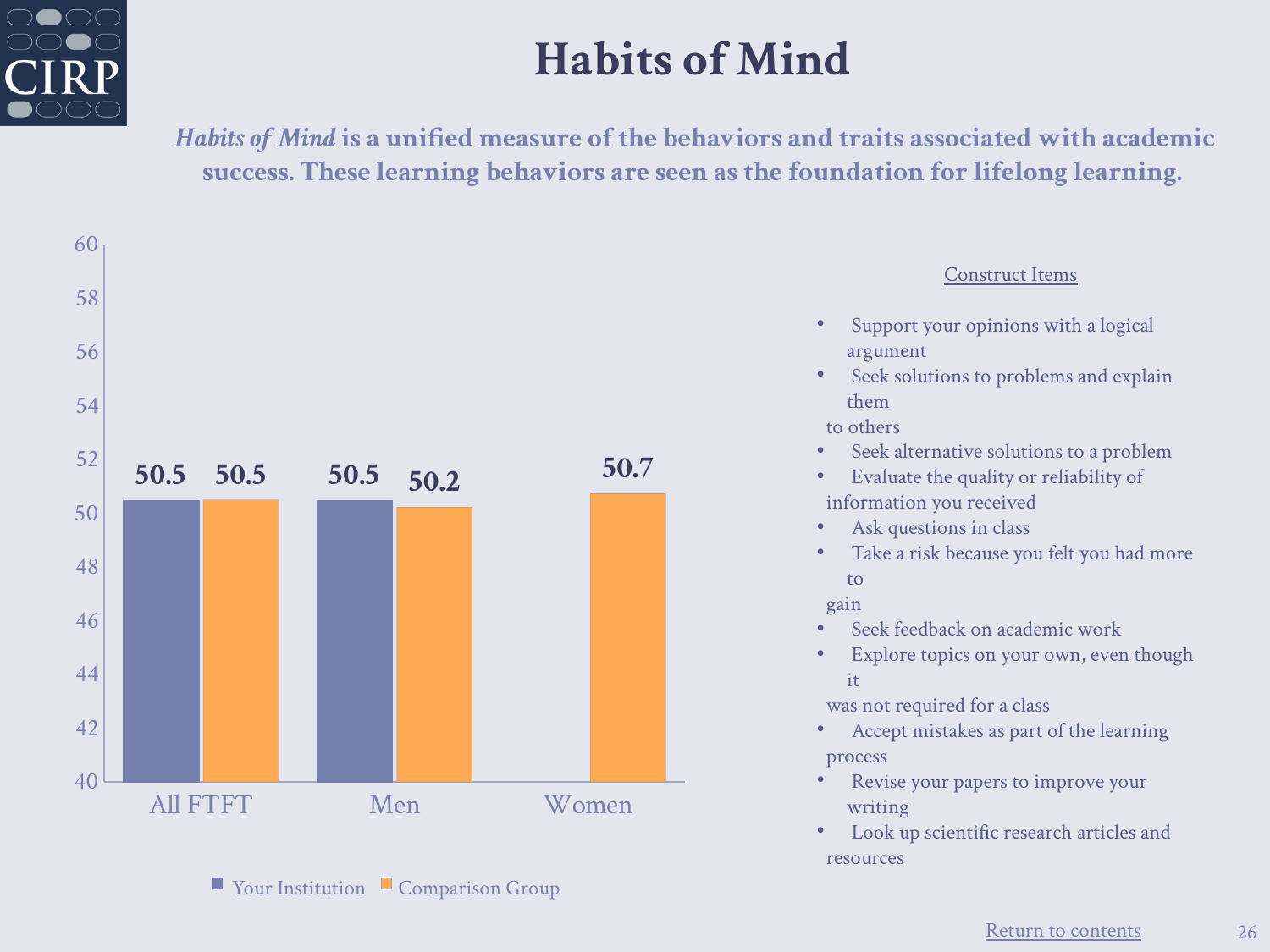

Habits of Mind
 Habits of Mind is a unified measure of the behaviors and traits associated with academic success. These learning behaviors are seen as the foundation for lifelong learning.

### Chart: High Pluralistic Orientation

| Category |
|---|

### Chart

| Category | Your Institution | Comparison Group |
|---|---|---|
| All FTFT | 50.48 | 50.5 |
| Men | 50.48 | 50.23 |
| Women | 0.0 | 50.73 |
Construct Items

 Support your opinions with a logical argument
 Seek solutions to problems and explain them
  to others
 Seek alternative solutions to a problem
 Evaluate the quality or reliability of
  information you received
 Ask questions in class
 Take a risk because you felt you had more to
  gain
 Seek feedback on academic work
 Explore topics on your own, even though it
  was not required for a class
 Accept mistakes as part of the learning
  process
 Revise your papers to improve your writing
 Look up scientific research articles and
  resources

 Your Institution       Comparison Group

26